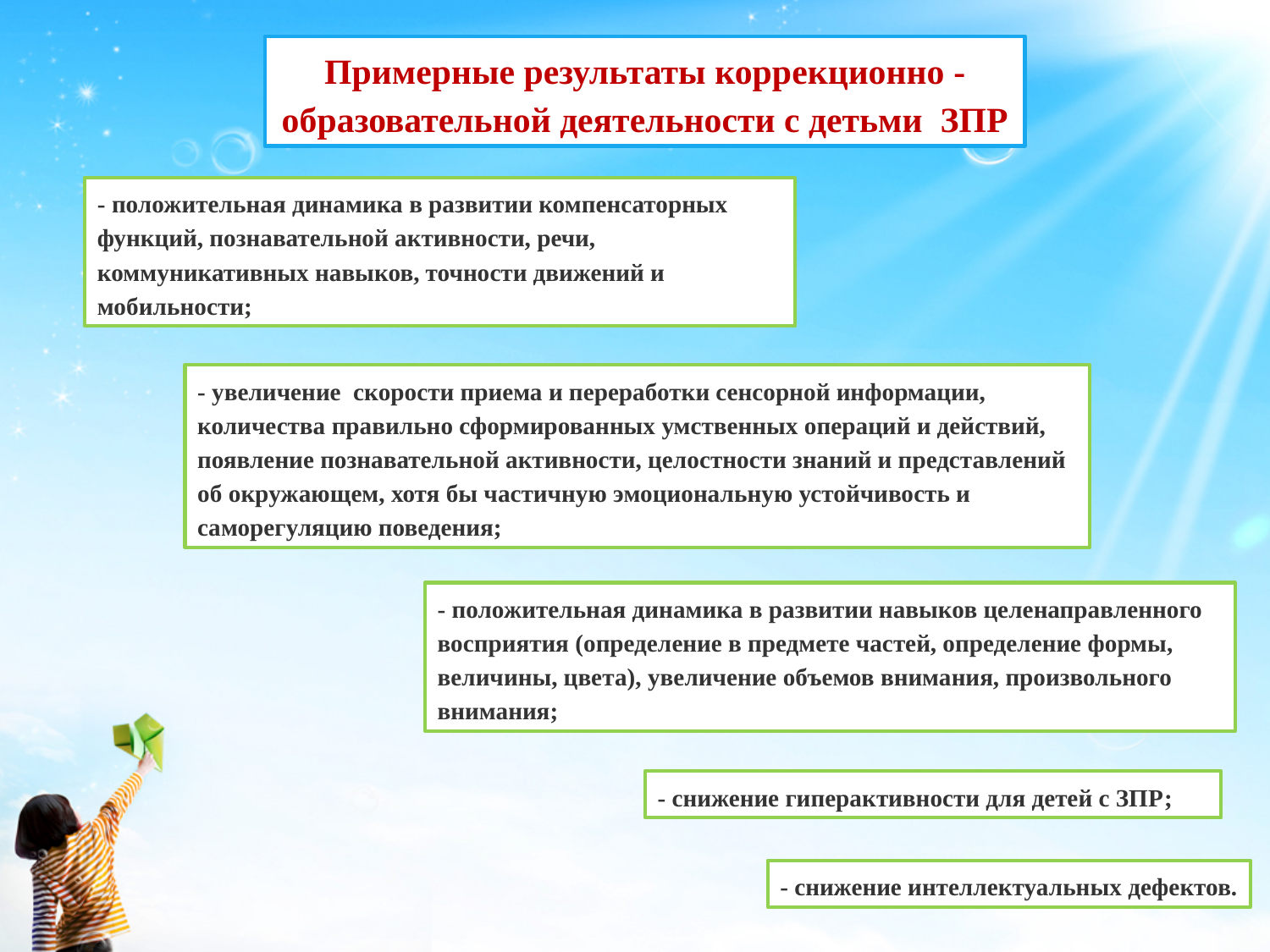

Примерные результаты коррекционно - образовательной деятельности с детьми  ЗПР
- положительная динамика в развитии компенсаторных функций, познавательной активности, речи, коммуникативных навыков, точности движений и мобильности;
- увеличение  скорости приема и переработки сенсорной информации, количества правильно сформированных умственных операций и действий, появление познавательной активности, целостности знаний и представлений об окружающем, хотя бы частичную эмоциональную устойчивость и саморегуляцию поведения;
- положительная динамика в развитии навыков целенаправленного восприятия (определение в предмете частей, определение формы, величины, цвета), увеличение объемов внимания, произвольного внимания;
- снижение гиперактивности для детей с ЗПР;
- снижение интеллектуальных дефектов.